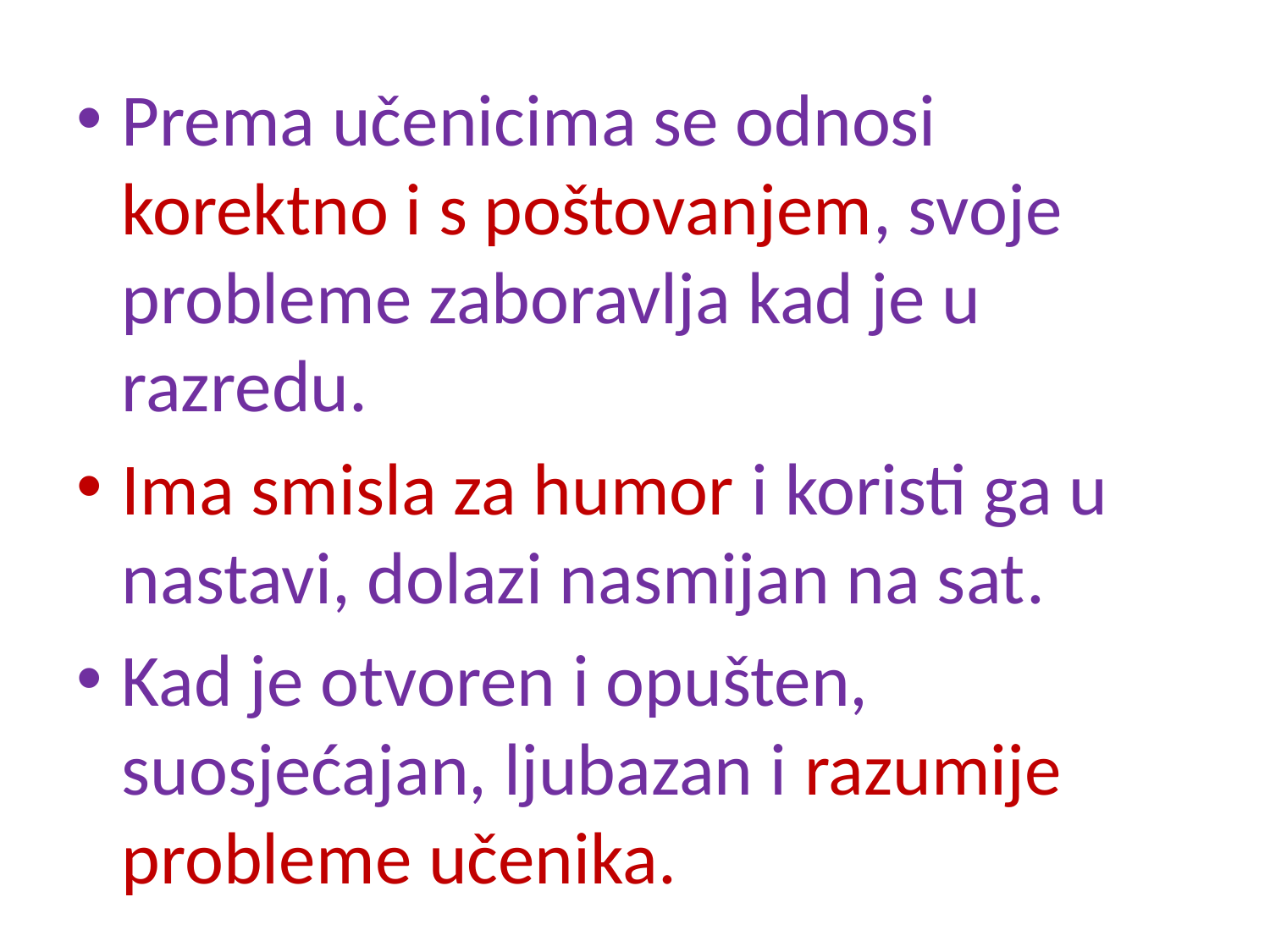

Prema učenicima se odnosi korektno i s poštovanjem, svoje probleme zaboravlja kad je u razredu.
Ima smisla za humor i koristi ga u nastavi, dolazi nasmijan na sat.
Kad je otvoren i opušten, suosjećajan, ljubazan i razumije probleme učenika.